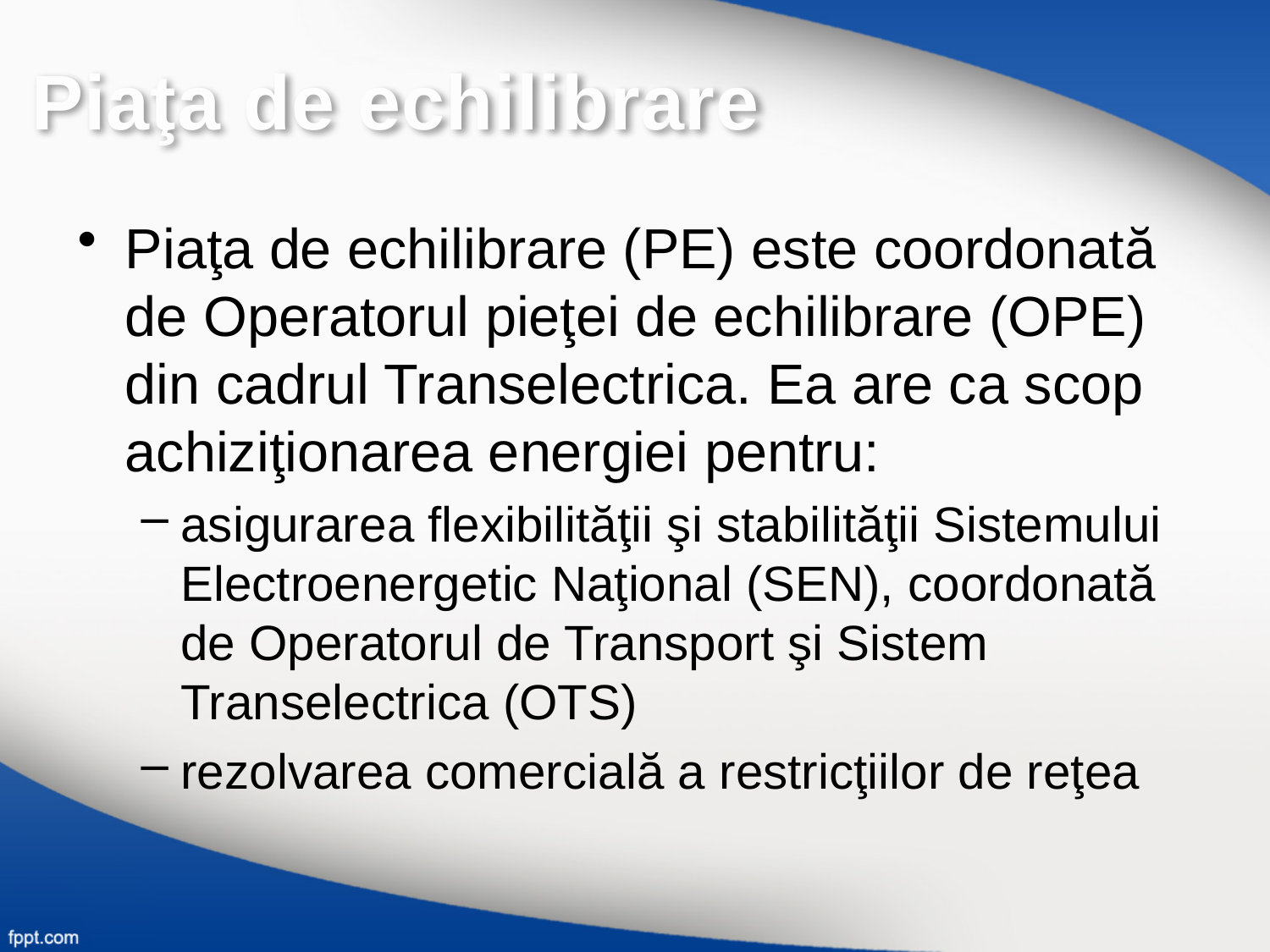

Piaţa de echilibrare
Piaţa de echilibrare (PE) este coordonată de Operatorul pieţei de echilibrare (OPE) din cadrul Transelectrica. Ea are ca scop achiziţionarea energiei pentru:
asigurarea flexibilităţii şi stabilităţii Sistemului Electroenergetic Naţional (SEN), coordonată de Operatorul de Transport şi Sistem Transelectrica (OTS)
rezolvarea comercială a restricţiilor de reţea